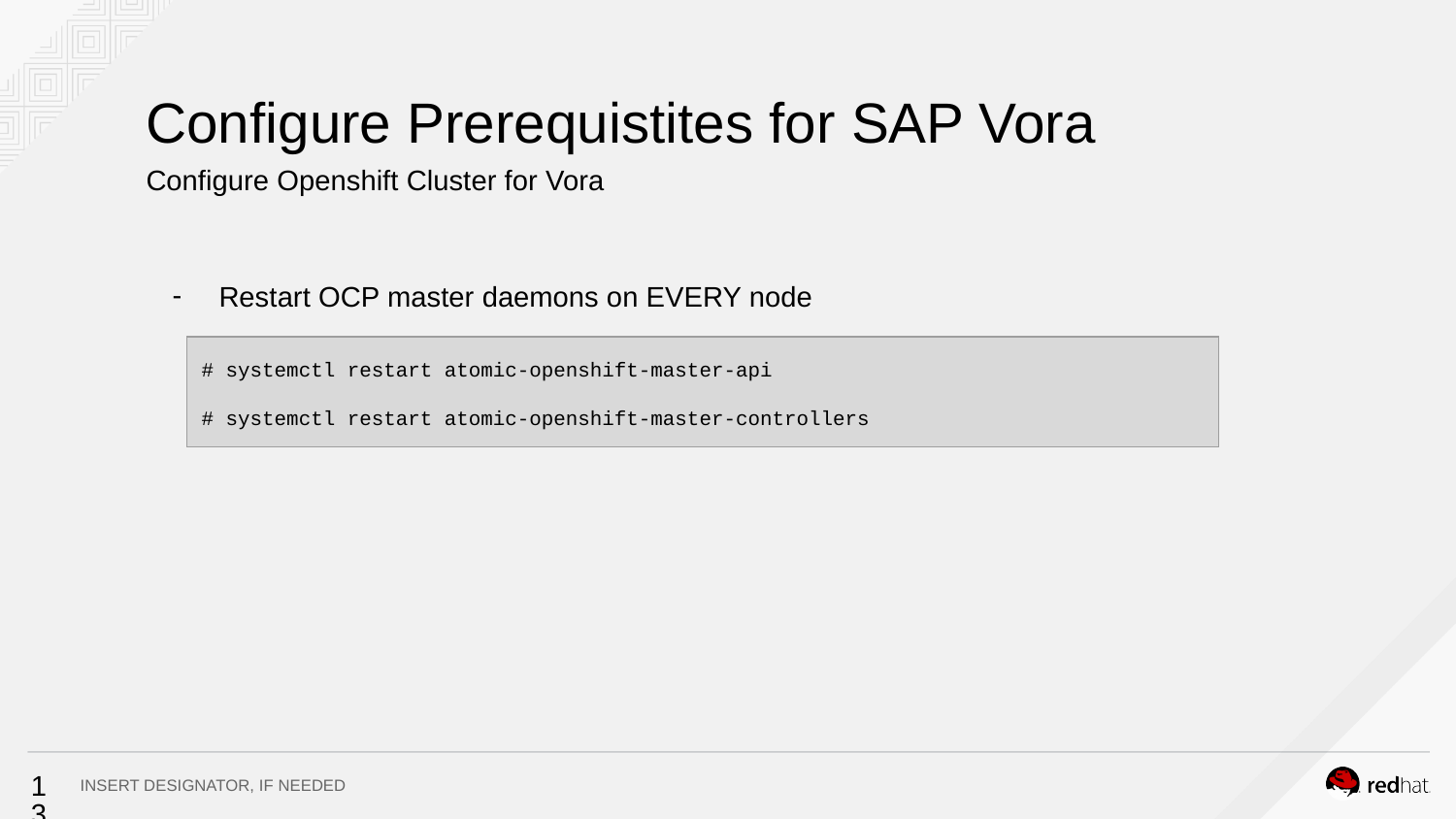

# Configure Prerequistites for SAP Vora
Configure Openshift Cluster for Vora
Restart OCP master daemons on EVERY node

| # systemctl restart atomic-openshift-master-api # systemctl restart atomic-openshift-master-controllers |
| --- |
13